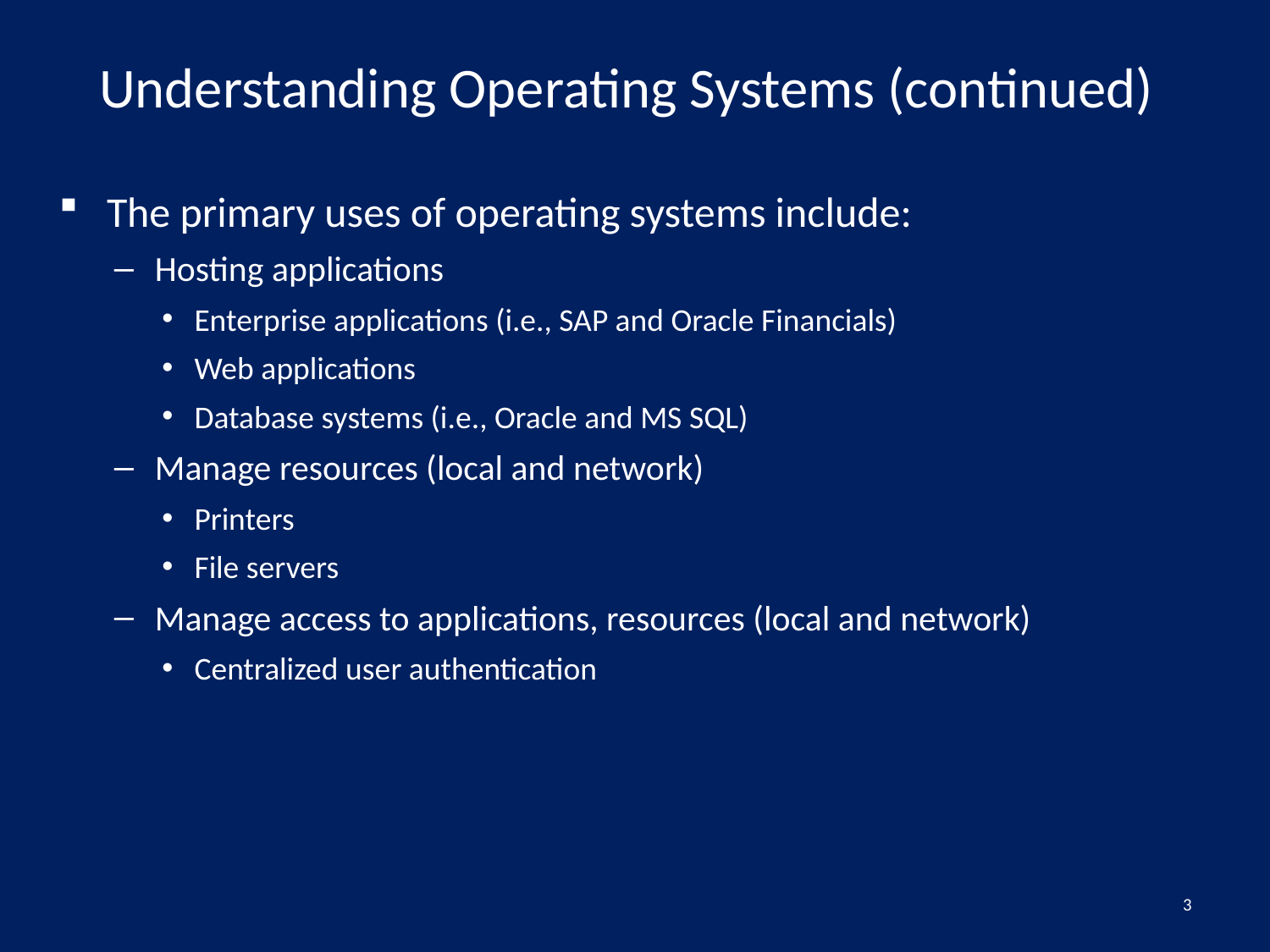

# Understanding Operating Systems (continued)
The primary uses of operating systems include:
Hosting applications
Enterprise applications (i.e., SAP and Oracle Financials)
Web applications
Database systems (i.e., Oracle and MS SQL)
Manage resources (local and network)
Printers
File servers
Manage access to applications, resources (local and network)
Centralized user authentication